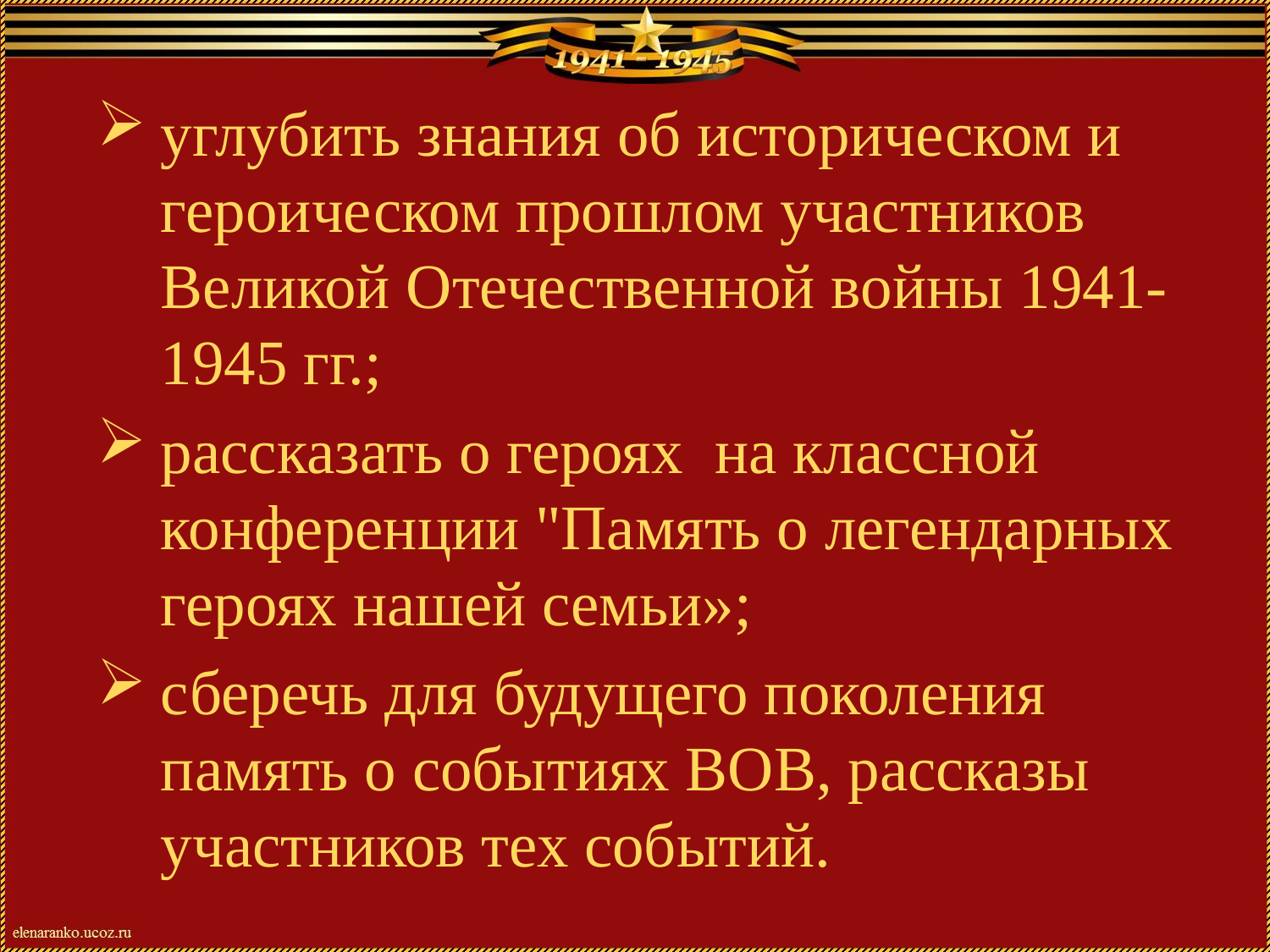

углубить знания об историческом и героическом прошлом участников Великой Отечественной войны 1941-1945 гг.;
рассказать о героях  на классной конференции "Память о легендарных героях нашей семьи»;
сберечь для будущего поколения память о событиях ВОВ, рассказы участников тех событий.